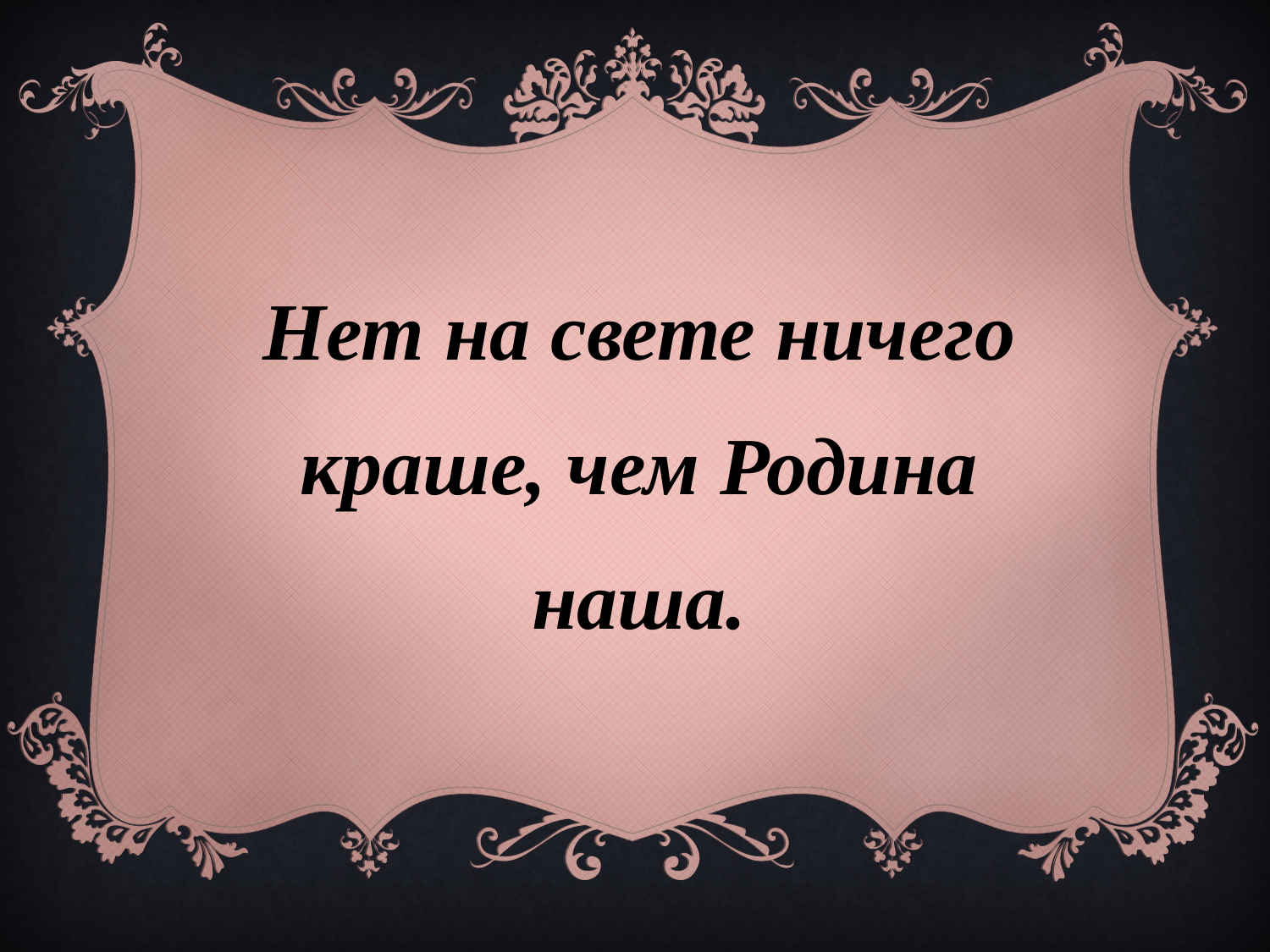

Нет на свете ничего краше, чем Родина наша.